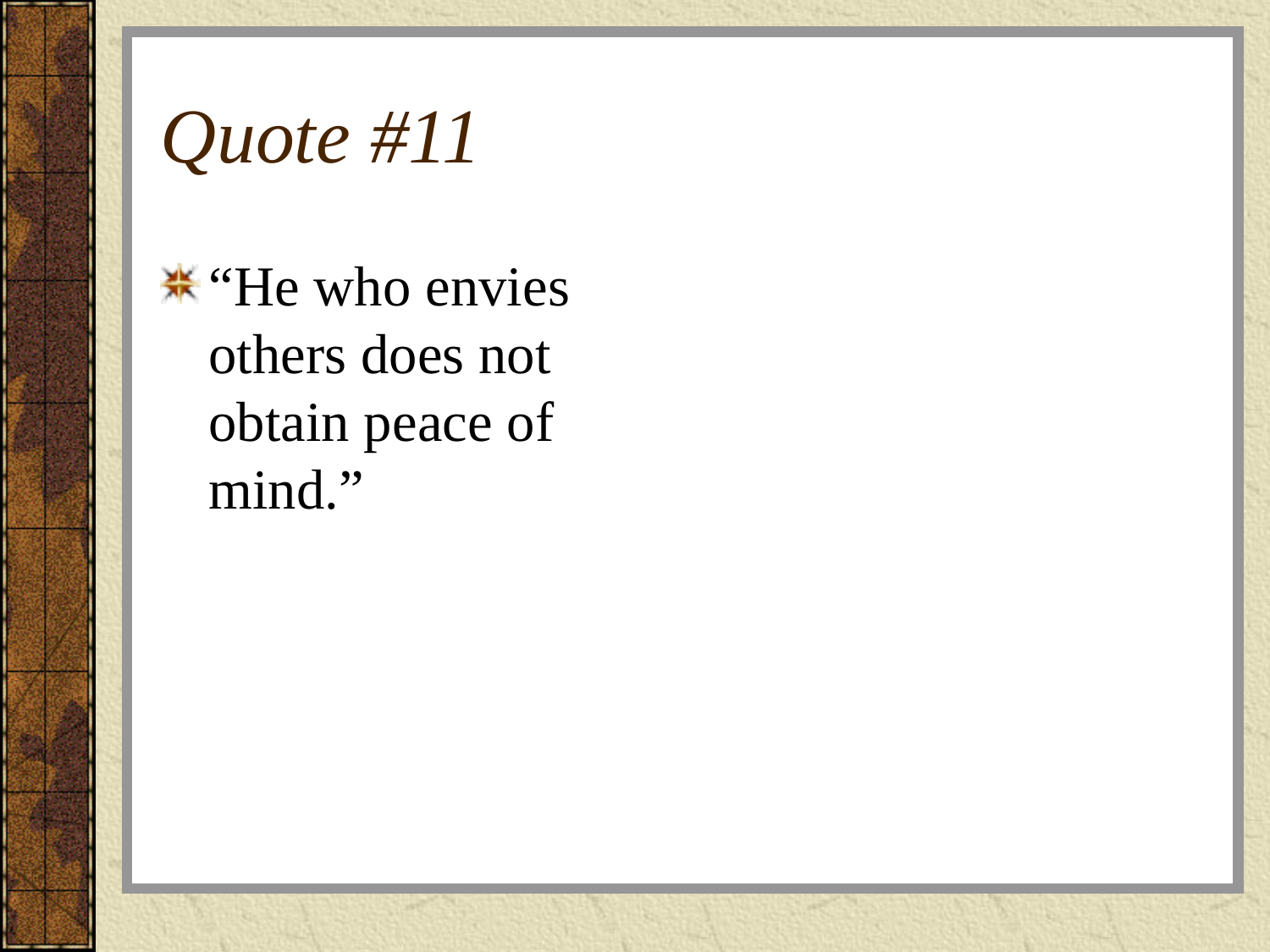

# Quote #11
“He who envies others does not obtain peace of mind.”